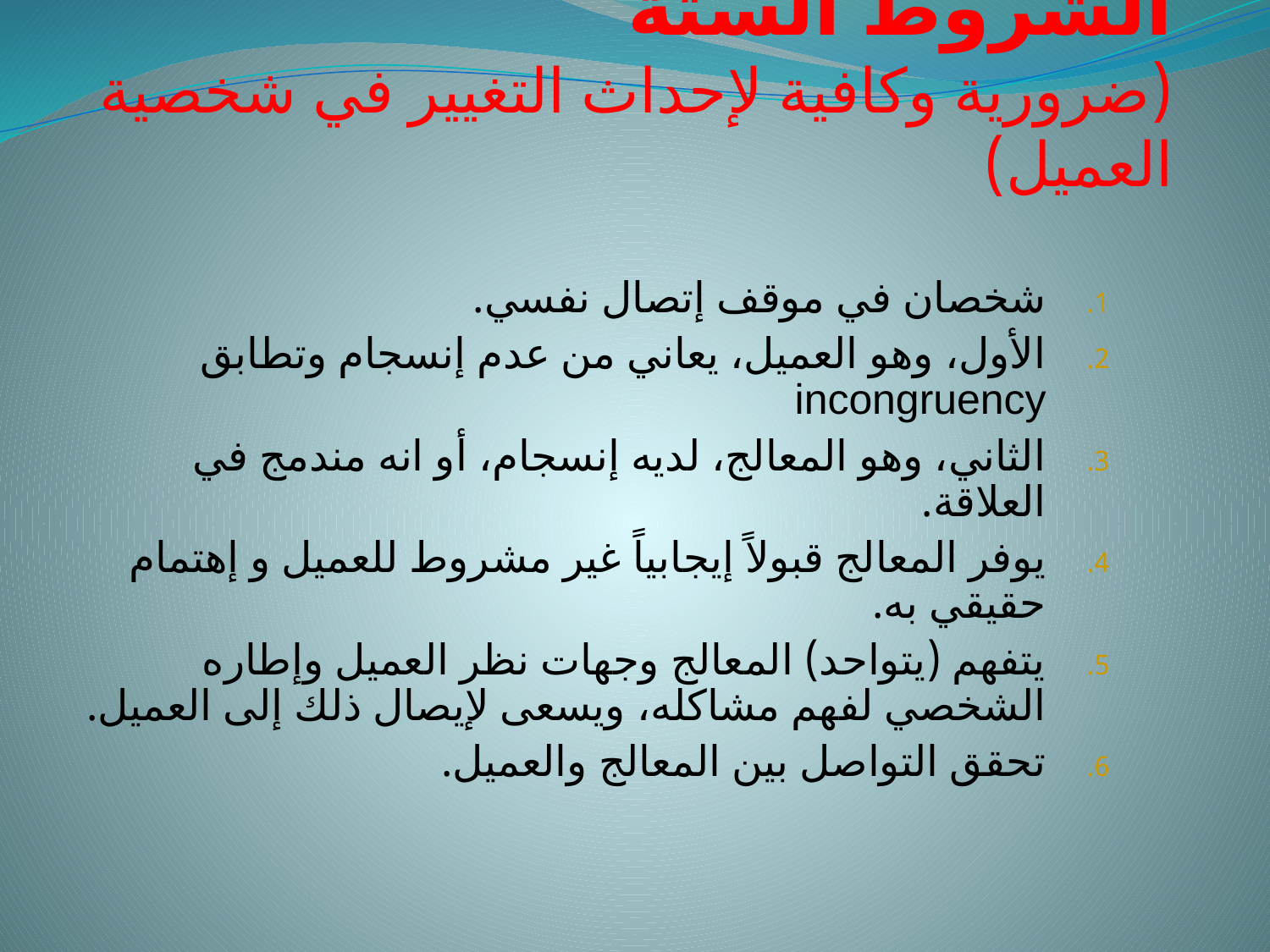

الشروط الستة
(ضرورية وكافية لإحداث التغيير في شخصية العميل)
شخصان في موقف إتصال نفسي.
الأول، وهو العميل، يعاني من عدم إنسجام وتطابق incongruency
الثاني، وهو المعالج، لديه إنسجام، أو انه مندمج في العلاقة.
يوفر المعالج قبولاً إيجابياً غير مشروط للعميل و إهتمام حقيقي به.
يتفهم (يتواحد) المعالج وجهات نظر العميل وإطاره الشخصي لفهم مشاكله، ويسعى لإيصال ذلك إلى العميل.
تحقق التواصل بين المعالج والعميل.